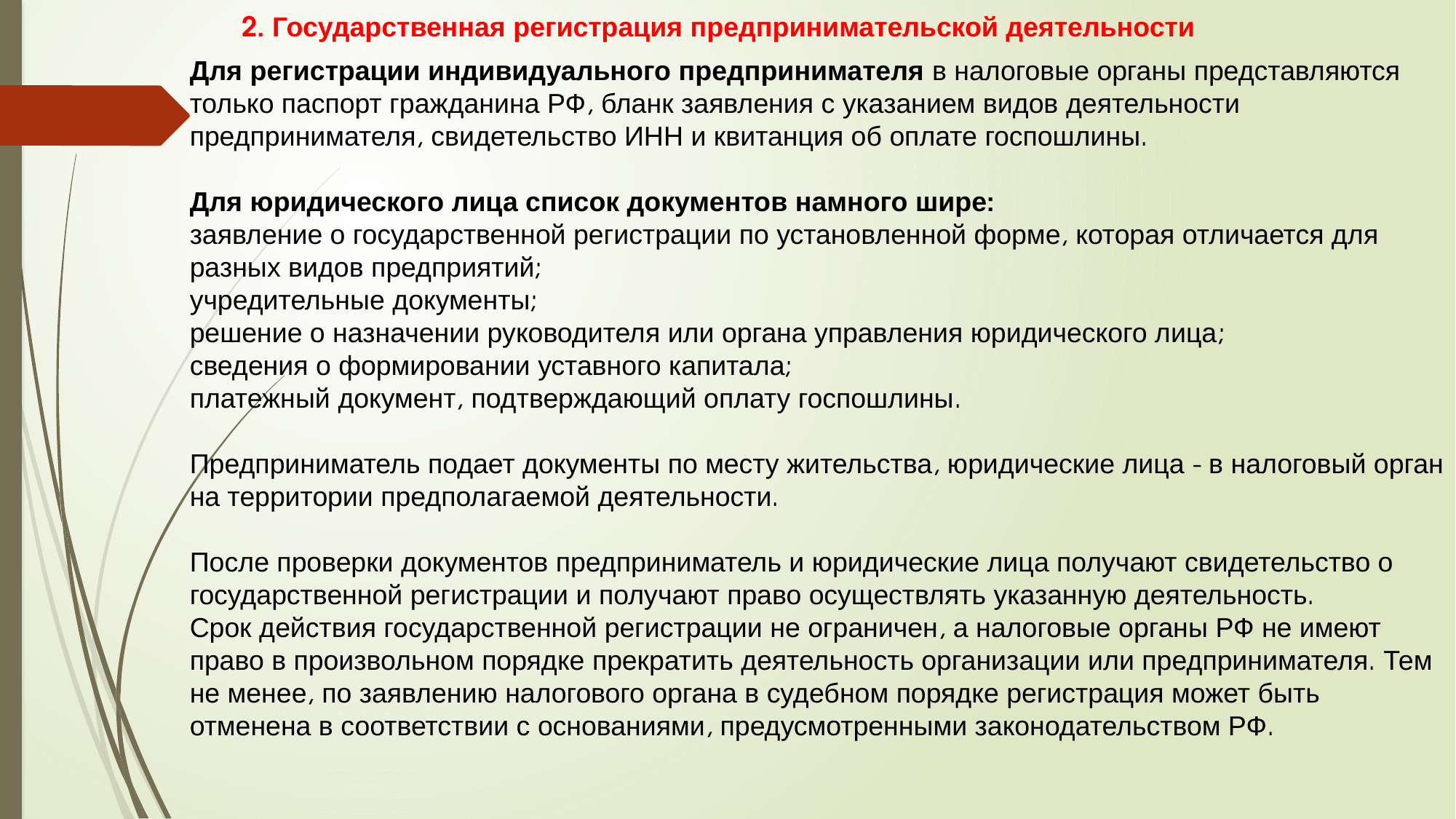

2. Государственная регистрация предпринимательской деятельности
Для регистрации индивидуального предпринимателя в налоговые органы представляются только паспорт гражданина РФ, бланк заявления с указанием видов деятельности предпринимателя, свидетельство ИНН и квитанция об оплате госпошлины.

Для юридического лица список документов намного шире:
заявление о государственной регистрации по установленной форме, которая отличается для разных видов предприятий;
учредительные документы;
решение о назначении руководителя или органа управления юридического лица;
сведения о формировании уставного капитала;
платежный документ, подтверждающий оплату госпошлины.

Предприниматель подает документы по месту жительства, юридические лица - в налоговый орган на территории предполагаемой деятельности.

После проверки документов предприниматель и юридические лица получают свидетельство о государственной регистрации и получают право осуществлять указанную деятельность.
Срок действия государственной регистрации не ограничен, а налоговые органы РФ не имеют право в произвольном порядке прекратить деятельность организации или предпринимателя. Тем не менее, по заявлению налогового органа в судебном порядке регистрация может быть отменена в соответствии с основаниями, предусмотренными законодательством РФ.